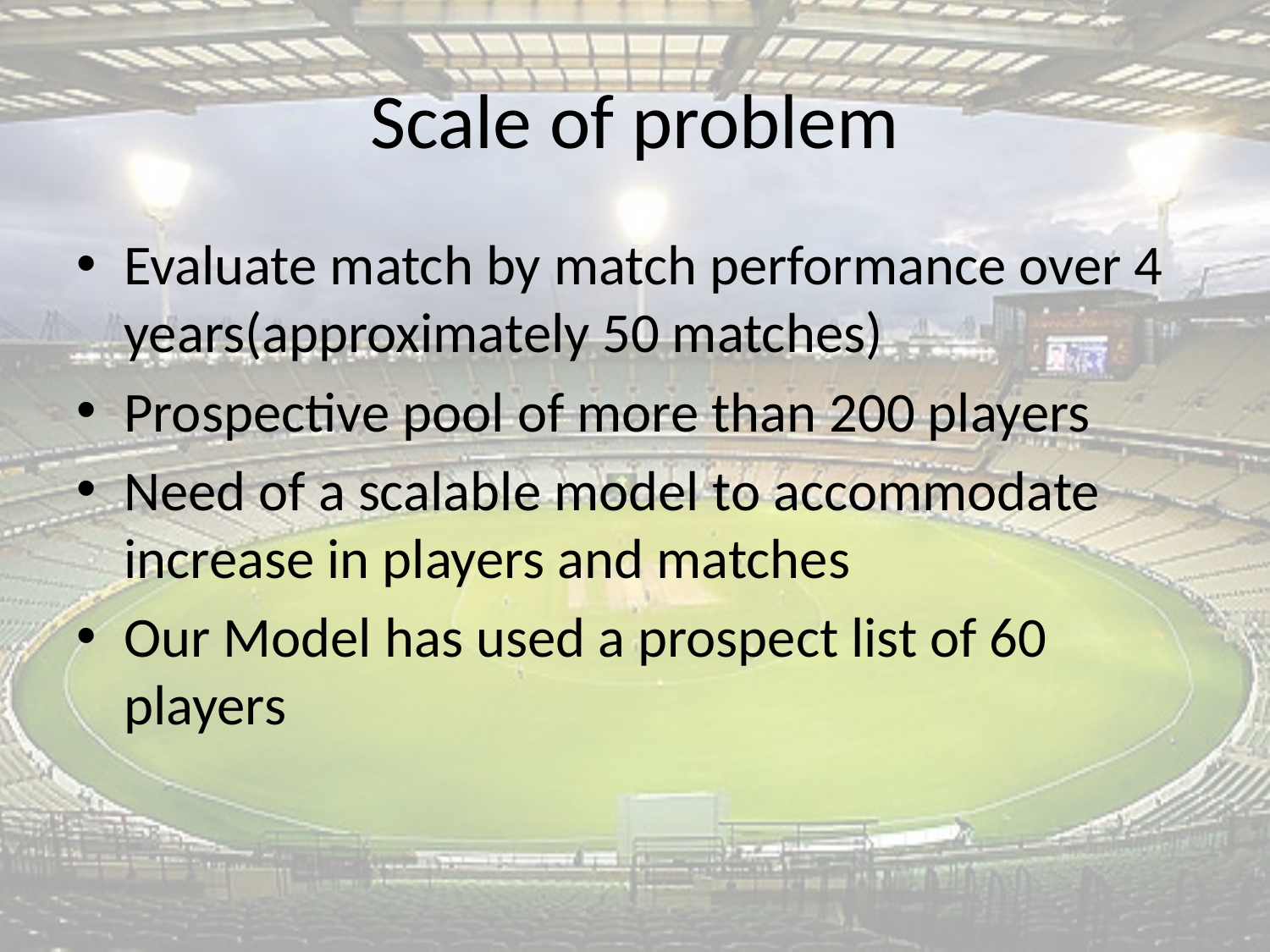

# Scale of problem
Evaluate match by match performance over 4 years(approximately 50 matches)
Prospective pool of more than 200 players
Need of a scalable model to accommodate increase in players and matches
Our Model has used a prospect list of 60 players